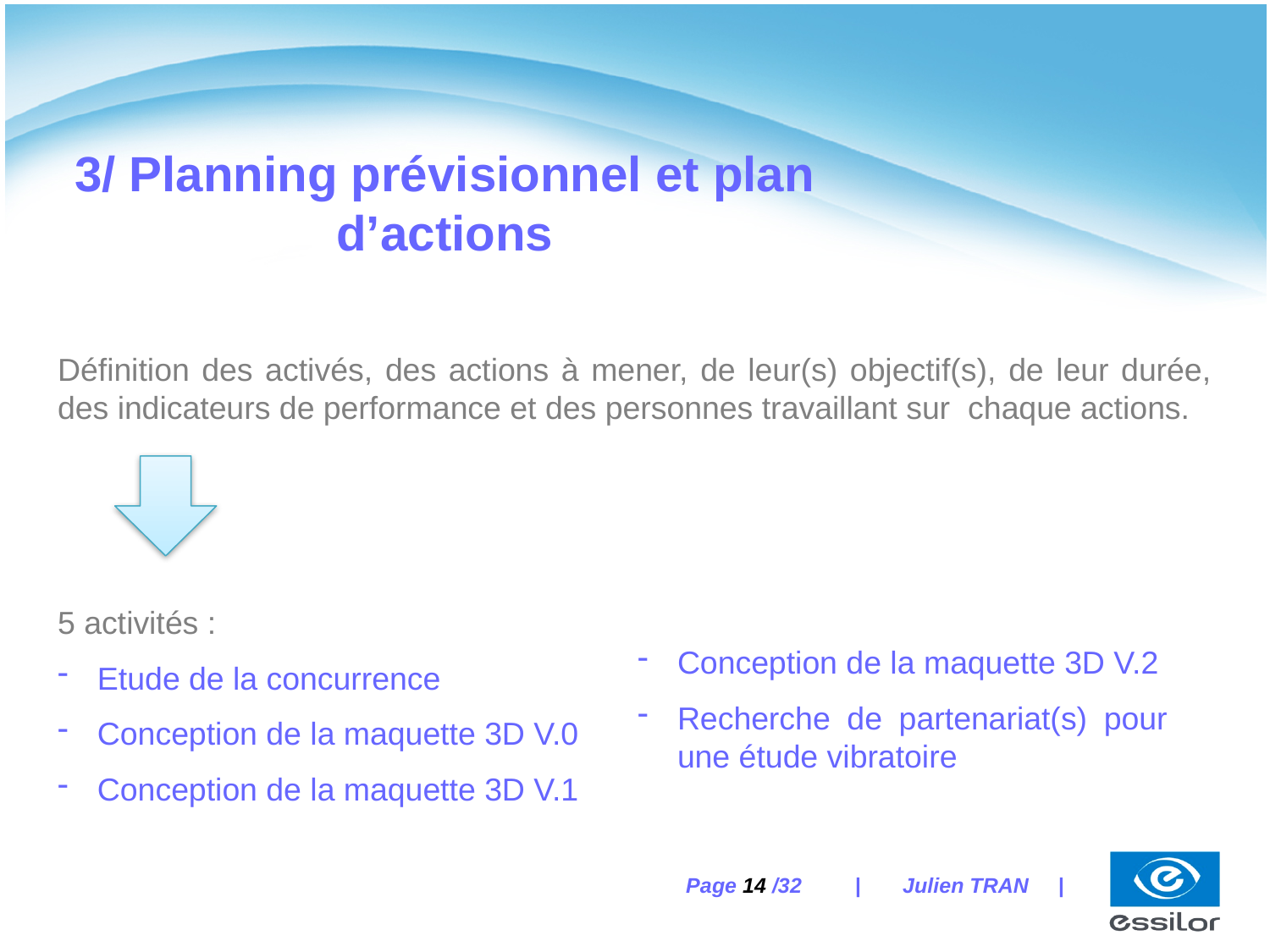

3/ Planning prévisionnel et plan d’actions

Définition des activés, des actions à mener, de leur(s) objectif(s), de leur durée, des indicateurs de performance et des personnes travaillant sur  chaque actions.

5 activités :
Etude de la concurrence
Conception de la maquette 3D V.0
Conception de la maquette 3D V.1

Conception de la maquette 3D V.2
Recherche de partenariat(s) pour une étude vibratoire